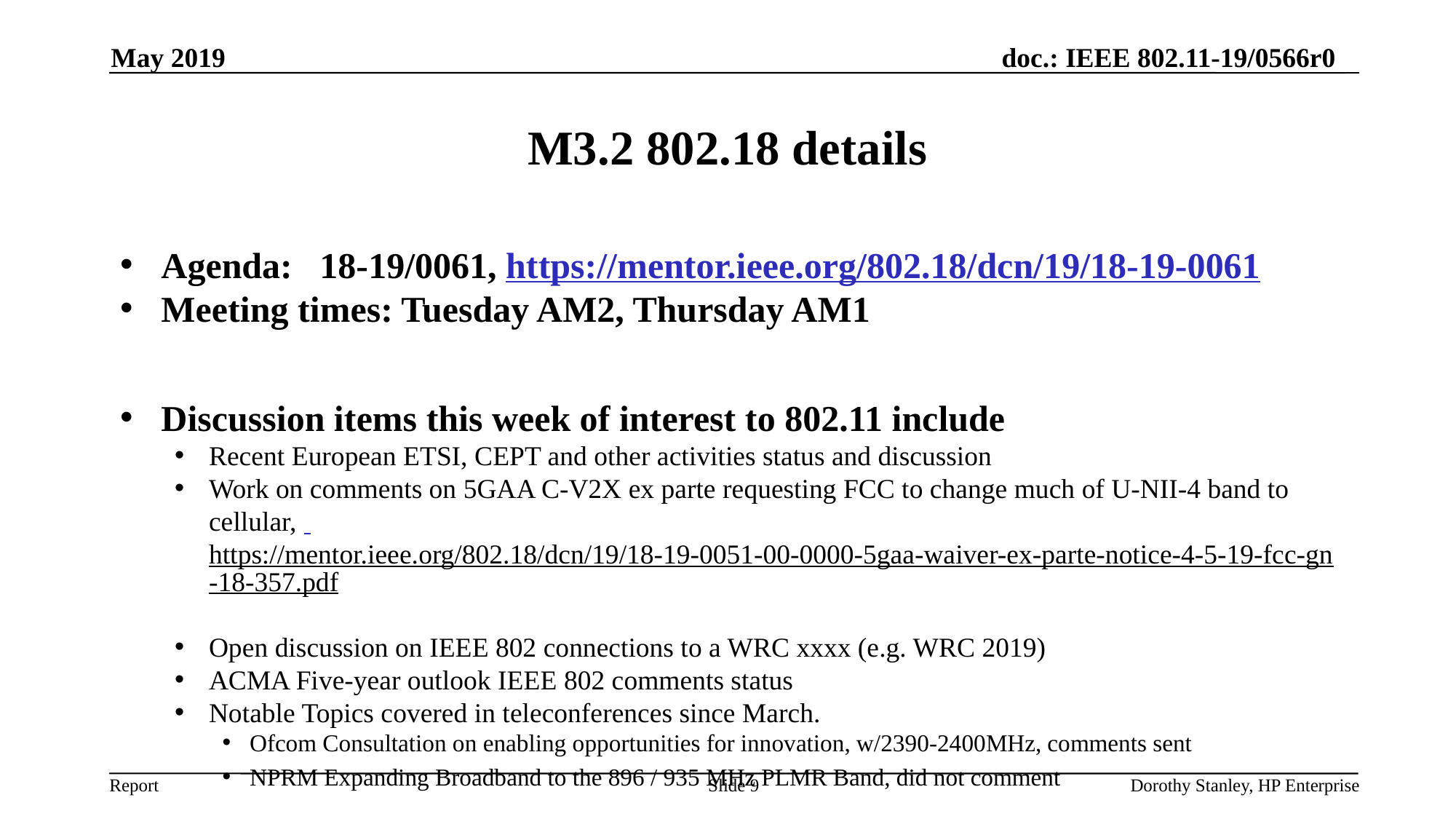

May 2019
# M3.2 802.18 details
Agenda:   18-19/0061, https://mentor.ieee.org/802.18/dcn/19/18-19-0061
Meeting times: Tuesday AM2, Thursday AM1

Discussion items this week of interest to 802.11 include
Recent European ETSI, CEPT and other activities status and discussion
Work on comments on 5GAA C-V2X ex parte requesting FCC to change much of U-NII-4 band to cellular,  https://mentor.ieee.org/802.18/dcn/19/18-19-0051-00-0000-5gaa-waiver-ex-parte-notice-4-5-19-fcc-gn-18-357.pdf
Open discussion on IEEE 802 connections to a WRC xxxx (e.g. WRC 2019)
ACMA Five-year outlook IEEE 802 comments status
Notable Topics covered in teleconferences since March.
Ofcom Consultation on enabling opportunities for innovation, w/2390-2400MHz, comments sent
NPRM Expanding Broadband to the 896 / 935 MHz PLMR Band, did not comment

Slide 9
Dorothy Stanley, HP Enterprise